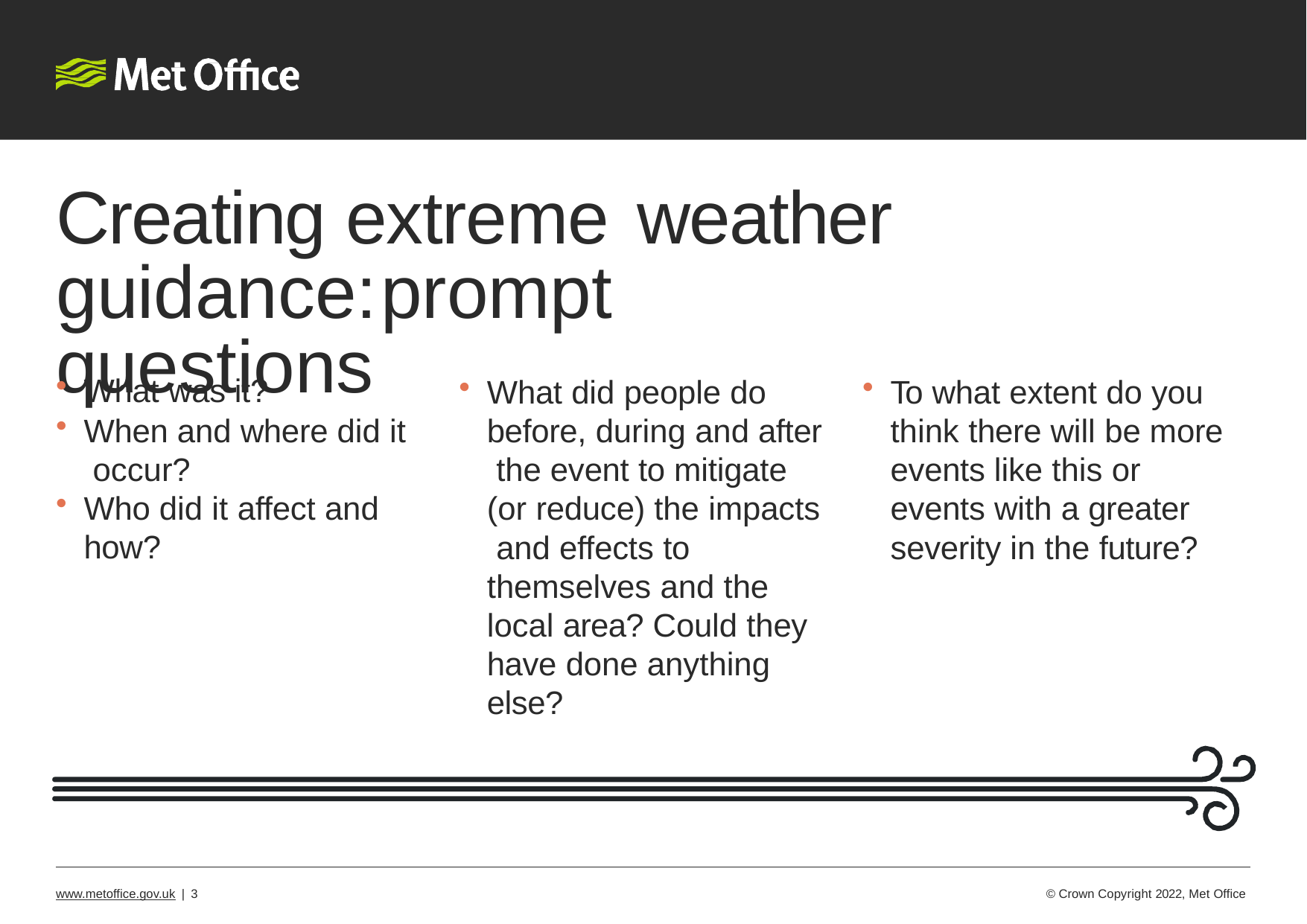

# Creating	extreme	weather  guidance:	prompt	 questions
What was it?
When and where did it  occur?
Who did it affect and  how?
What did people do  before, during and after  the event to mitigate  (or reduce) the impacts  and effects to  themselves and the  local area? Could they  have done anything  else?
To what extent do you  think there will be more  events like this or  events with a greater  severity in the future?

www.metoffice.gov.uk | 3
© Crown Copyright 2022, Met Office